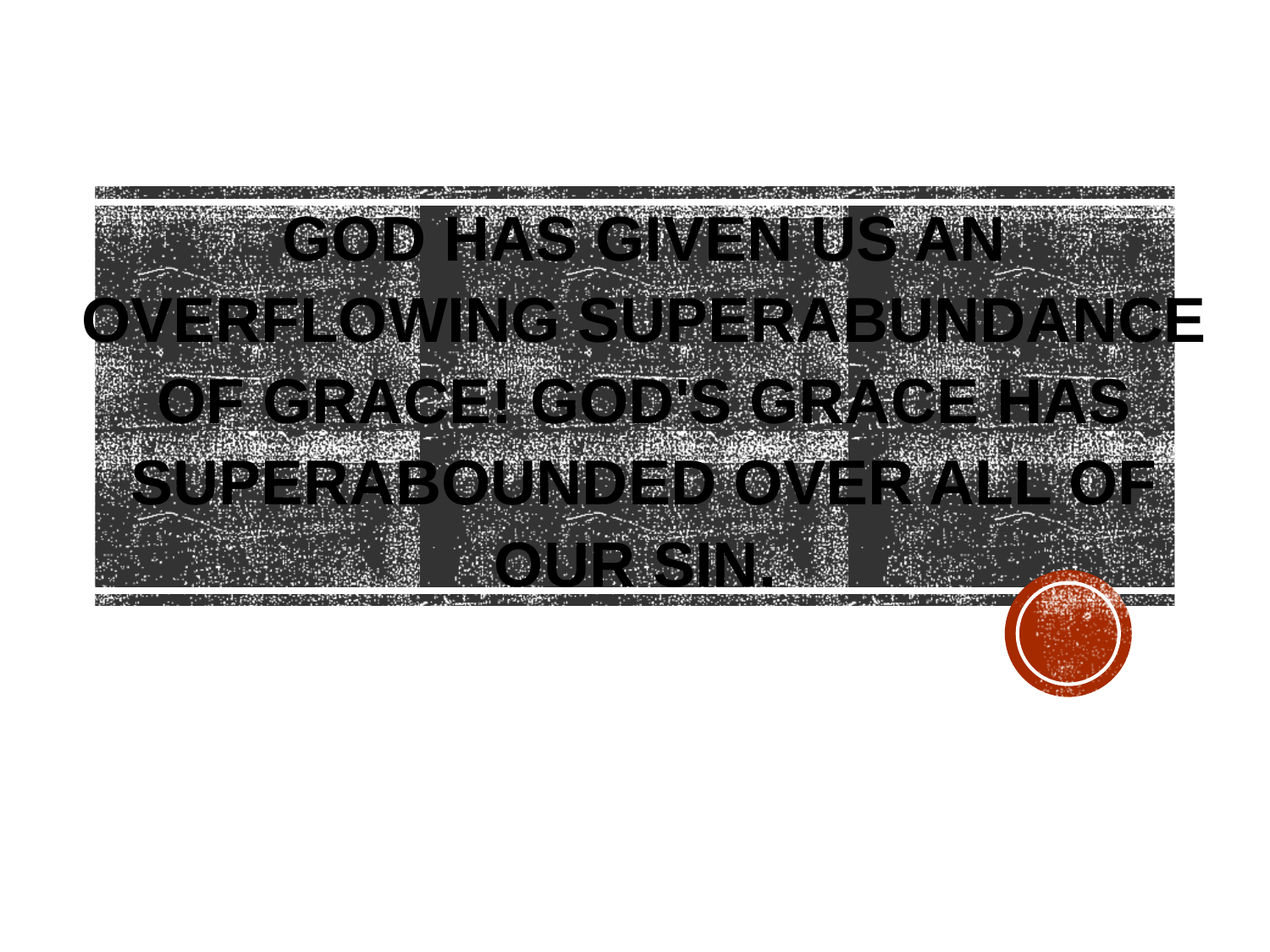

GOD HAS GIVEN US AN OVERFLOWING SUPERABUNDANCE OF GRACE! GOD'S GRACE HAS SUPERABOUNDED OVER ALL OF OUR SIN.